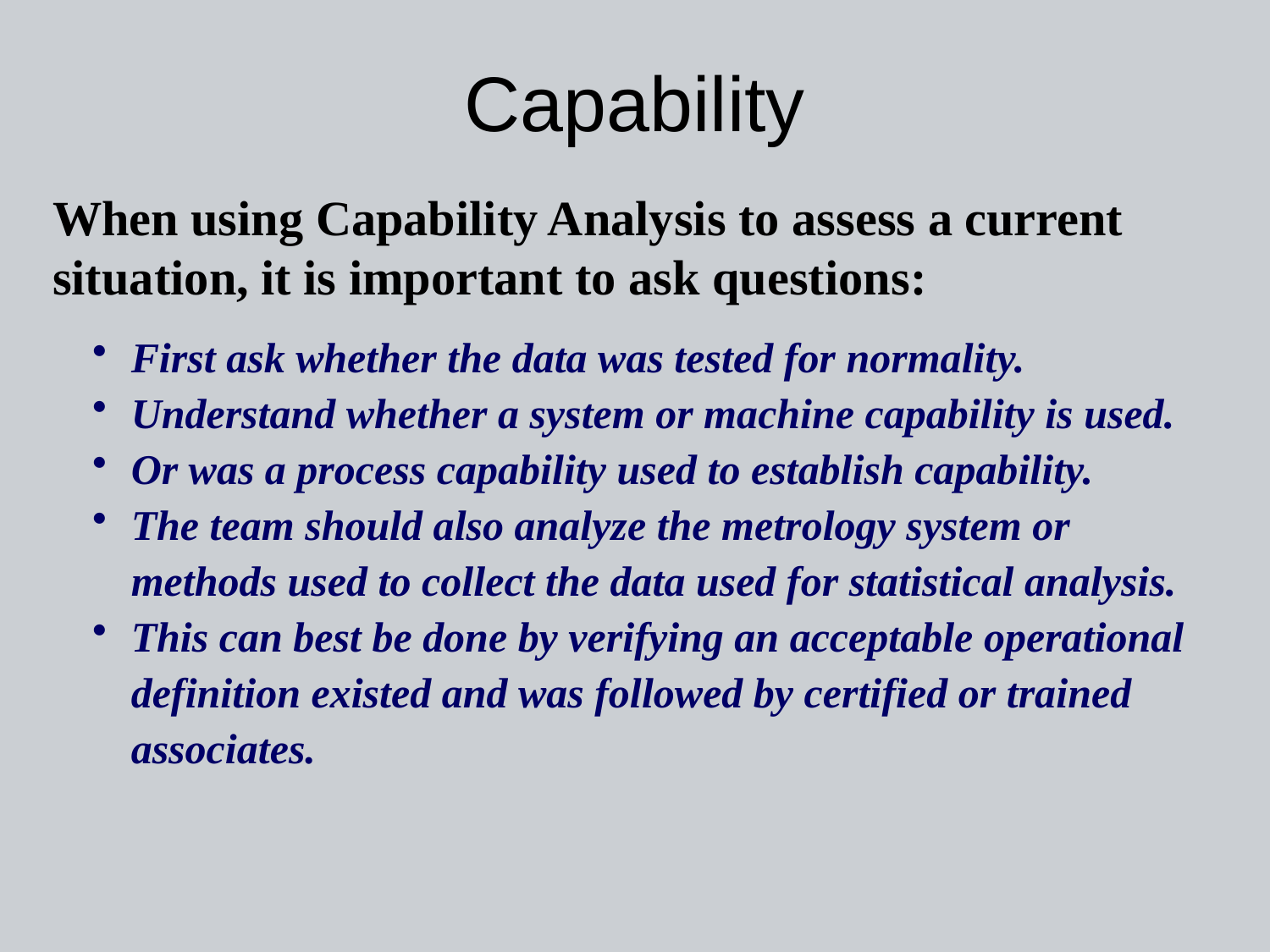

# Capability
When using Capability Analysis to assess a current situation, it is important to ask questions:

First ask whether the data was tested for normality.
Understand whether a system or machine capability is used.
Or was a process capability used to establish capability.
The team should also analyze the metrology system or methods used to collect the data used for statistical analysis.
This can best be done by verifying an acceptable operational definition existed and was followed by certified or trained associates.